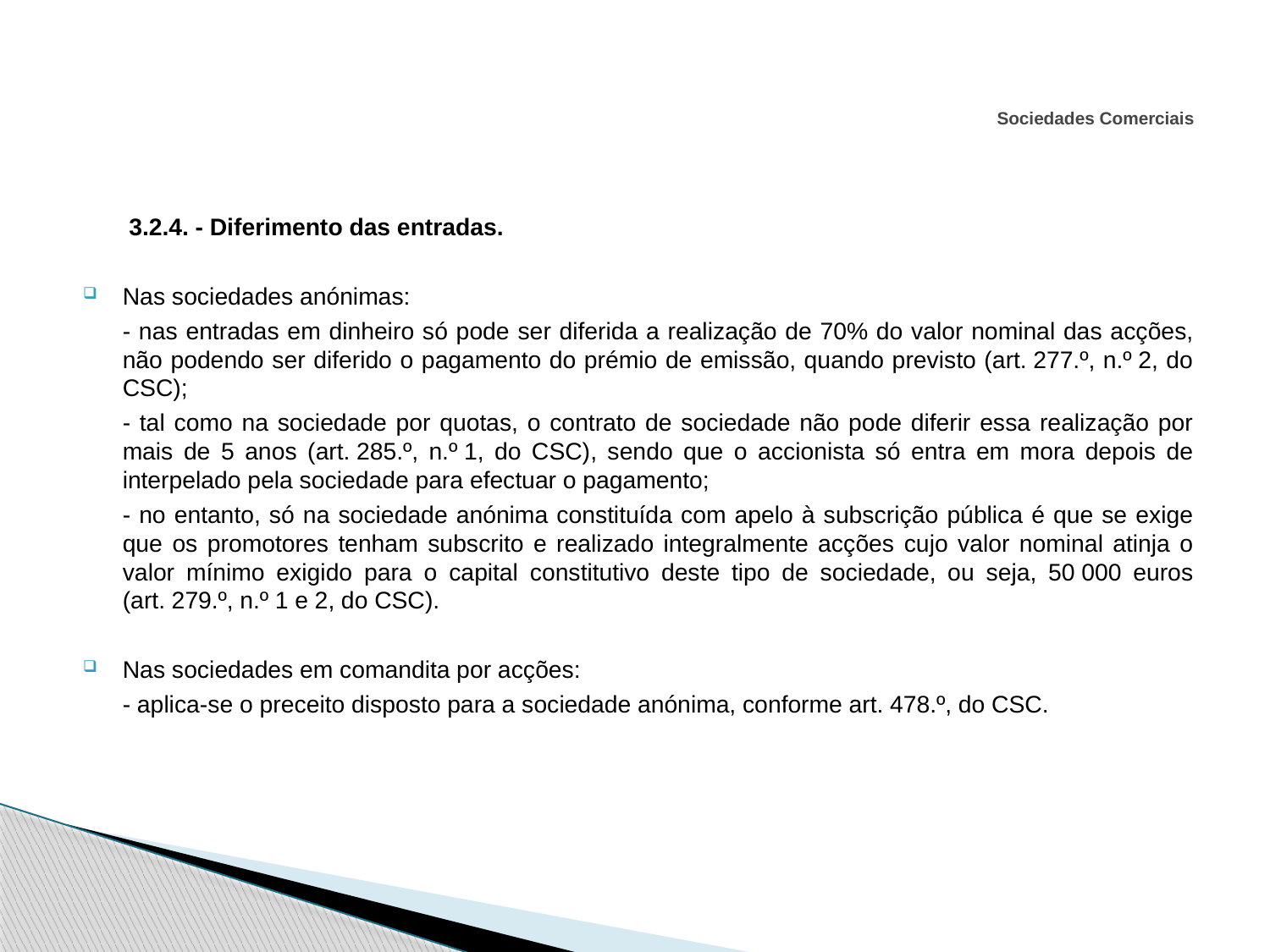

# Sociedades Comerciais
	 3.2.4. - Diferimento das entradas.

Nas sociedades anónimas:
	- nas entradas em dinheiro só pode ser diferida a realização de 70% do valor nominal das acções, não podendo ser diferido o pagamento do prémio de emissão, quando previsto (art. 277.º, n.º 2, do CSC);
	- tal como na sociedade por quotas, o contrato de sociedade não pode diferir essa realização por mais de 5 anos (art. 285.º, n.º 1, do CSC), sendo que o accionista só entra em mora depois de interpelado pela sociedade para efectuar o pagamento;
	- no entanto, só na sociedade anónima constituída com apelo à subscrição pública é que se exige que os promotores tenham subscrito e realizado integralmente acções cujo valor nominal atinja o valor mínimo exigido para o capital constitutivo deste tipo de sociedade, ou seja, 50 000 euros (art. 279.º, n.º 1 e 2, do CSC).

Nas sociedades em comandita por acções:
	- aplica-se o preceito disposto para a sociedade anónima, conforme art. 478.º, do CSC.